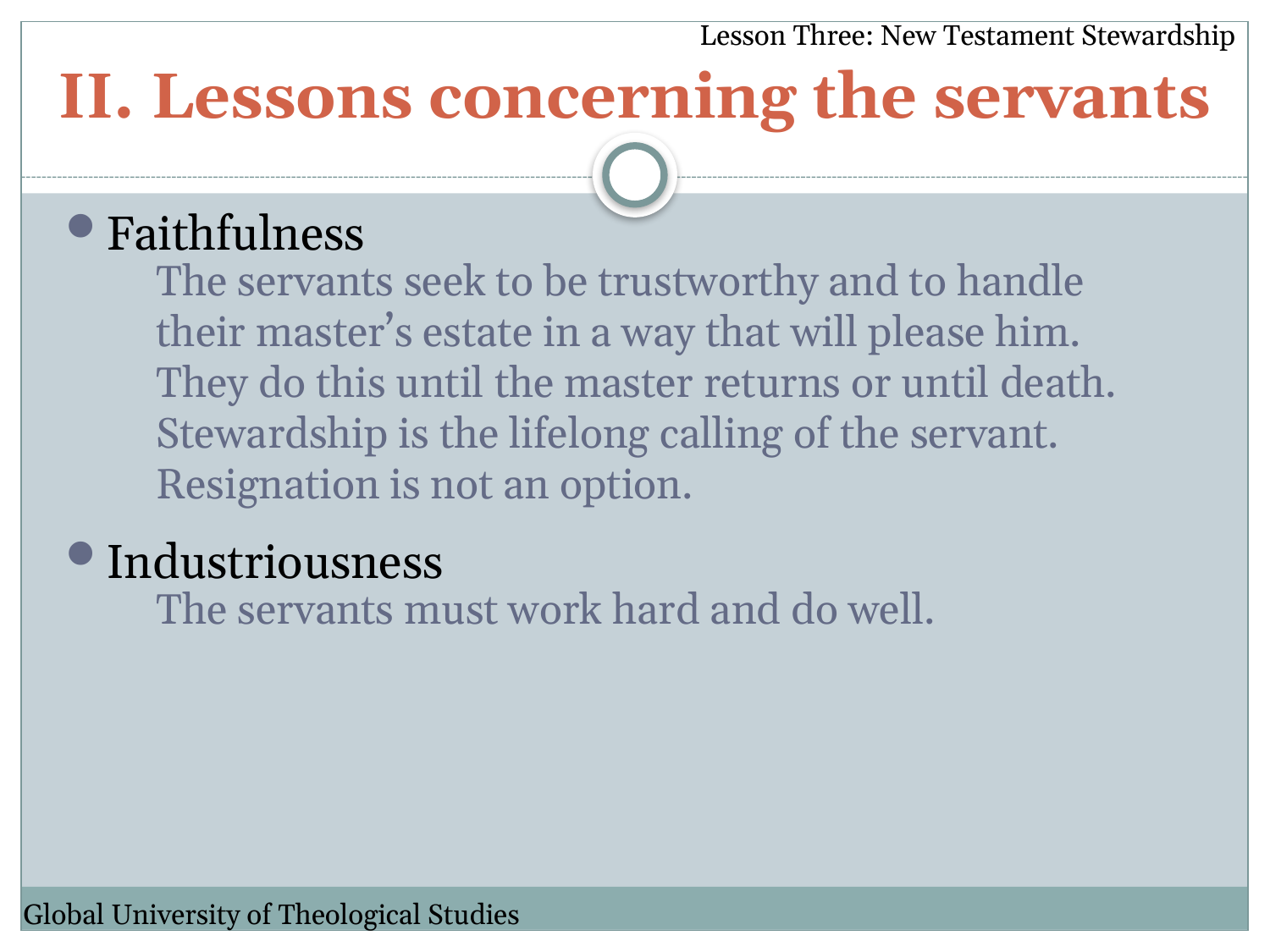

Lesson Three: New Testament Stewardship
# II. Lessons concerning the servants
Faithfulness
	The servants seek to be trustworthy and to handle their master’s estate in a way that will please him. They do this until the master returns or until death. Stewardship is the lifelong calling of the servant. Resignation is not an option.
Industriousness
	The servants must work hard and do well.
Global University of Theological Studies